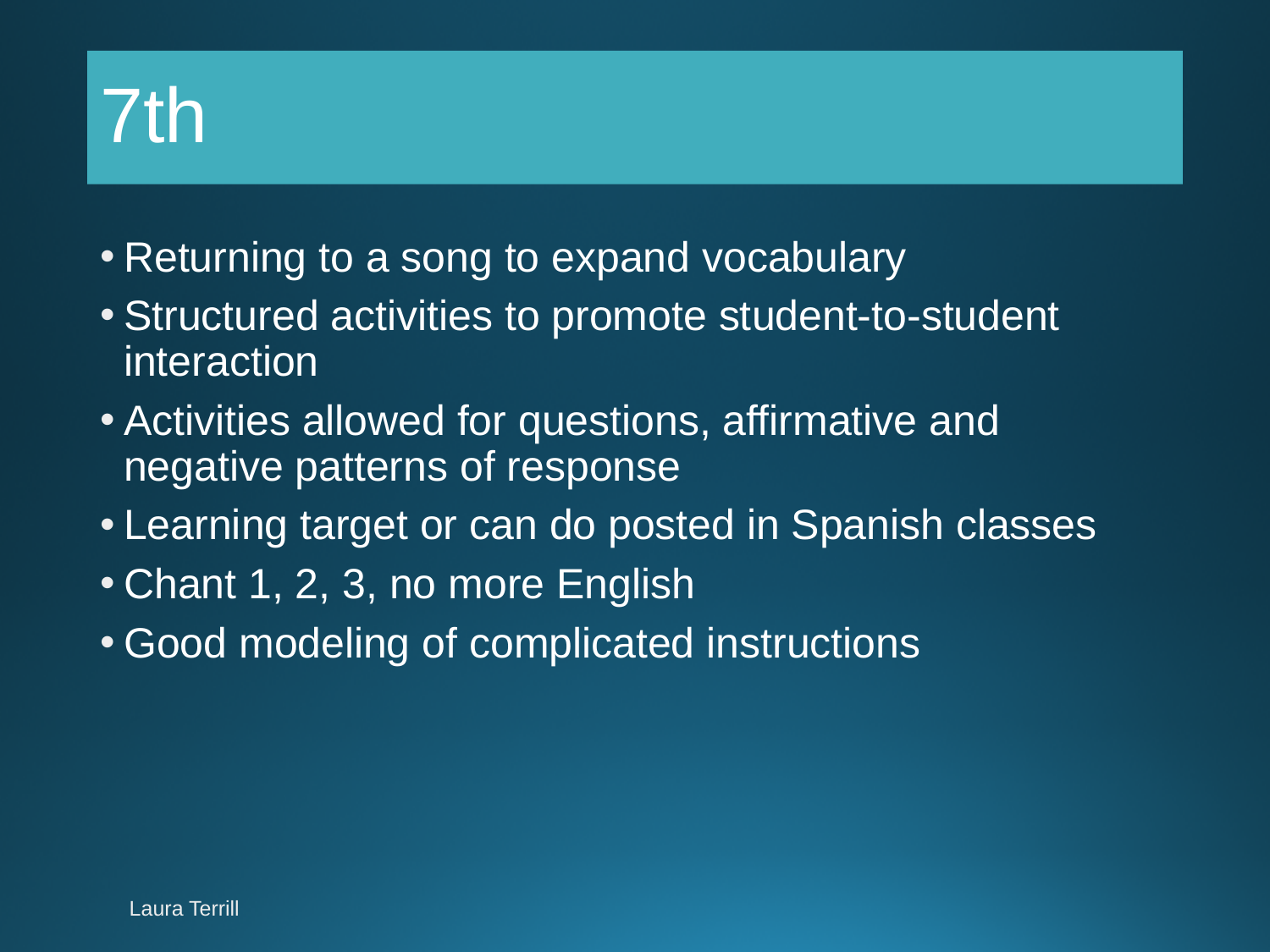

# 7th
Returning to a song to expand vocabulary
Structured activities to promote student-to-student interaction
Activities allowed for questions, affirmative and negative patterns of response
Learning target or can do posted in Spanish classes
Chant 1, 2, 3, no more English
Good modeling of complicated instructions

Laura Terrill